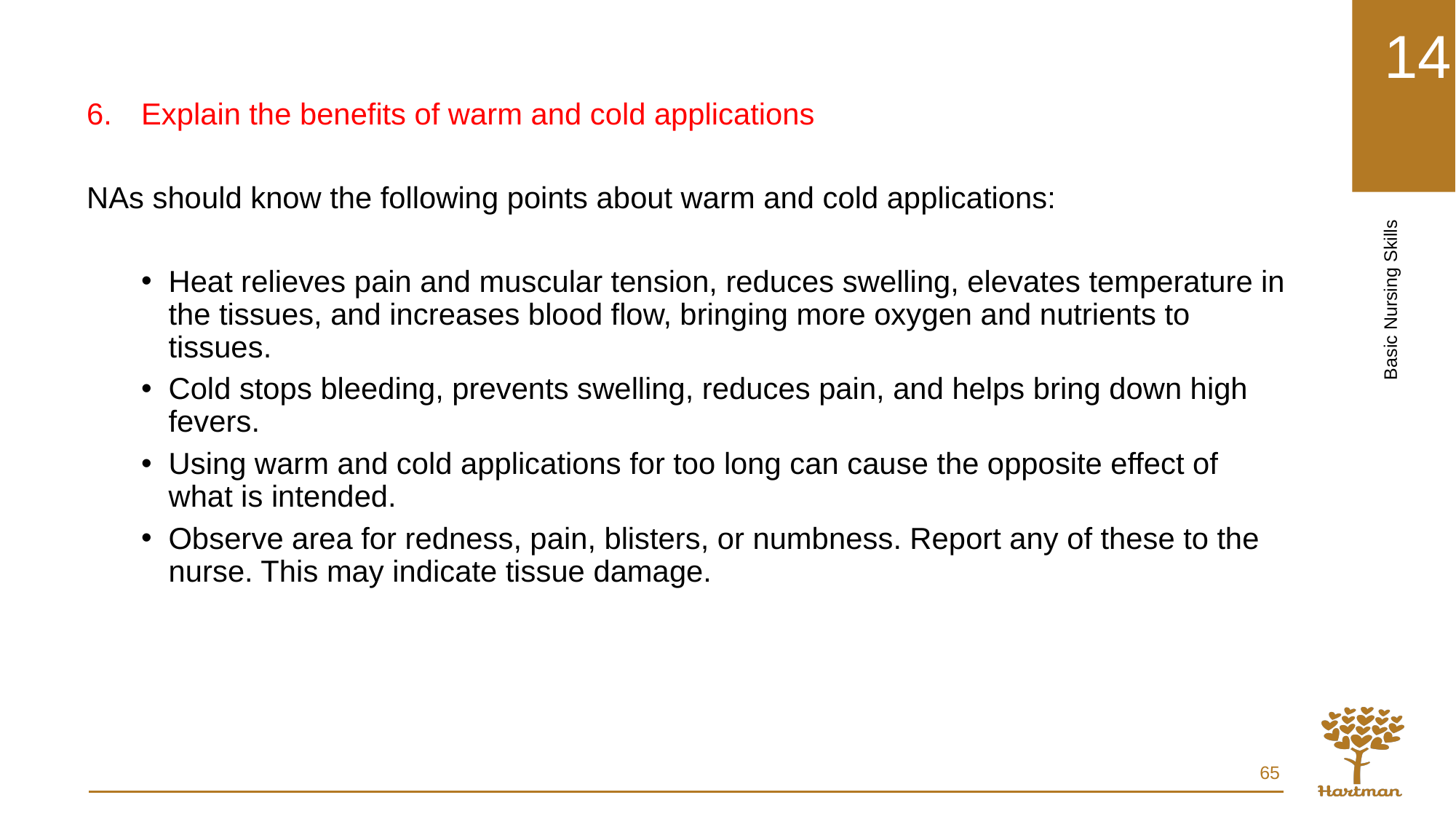

Explain the benefits of warm and cold applications

NAs should know the following points about warm and cold applications:

Heat relieves pain and muscular tension, reduces swelling, elevates temperature in the tissues, and increases blood flow, bringing more oxygen and nutrients to tissues.
Cold stops bleeding, prevents swelling, reduces pain, and helps bring down high fevers.
Using warm and cold applications for too long can cause the opposite effect of what is intended.
Observe area for redness, pain, blisters, or numbness. Report any of these to the nurse. This may indicate tissue damage.

65